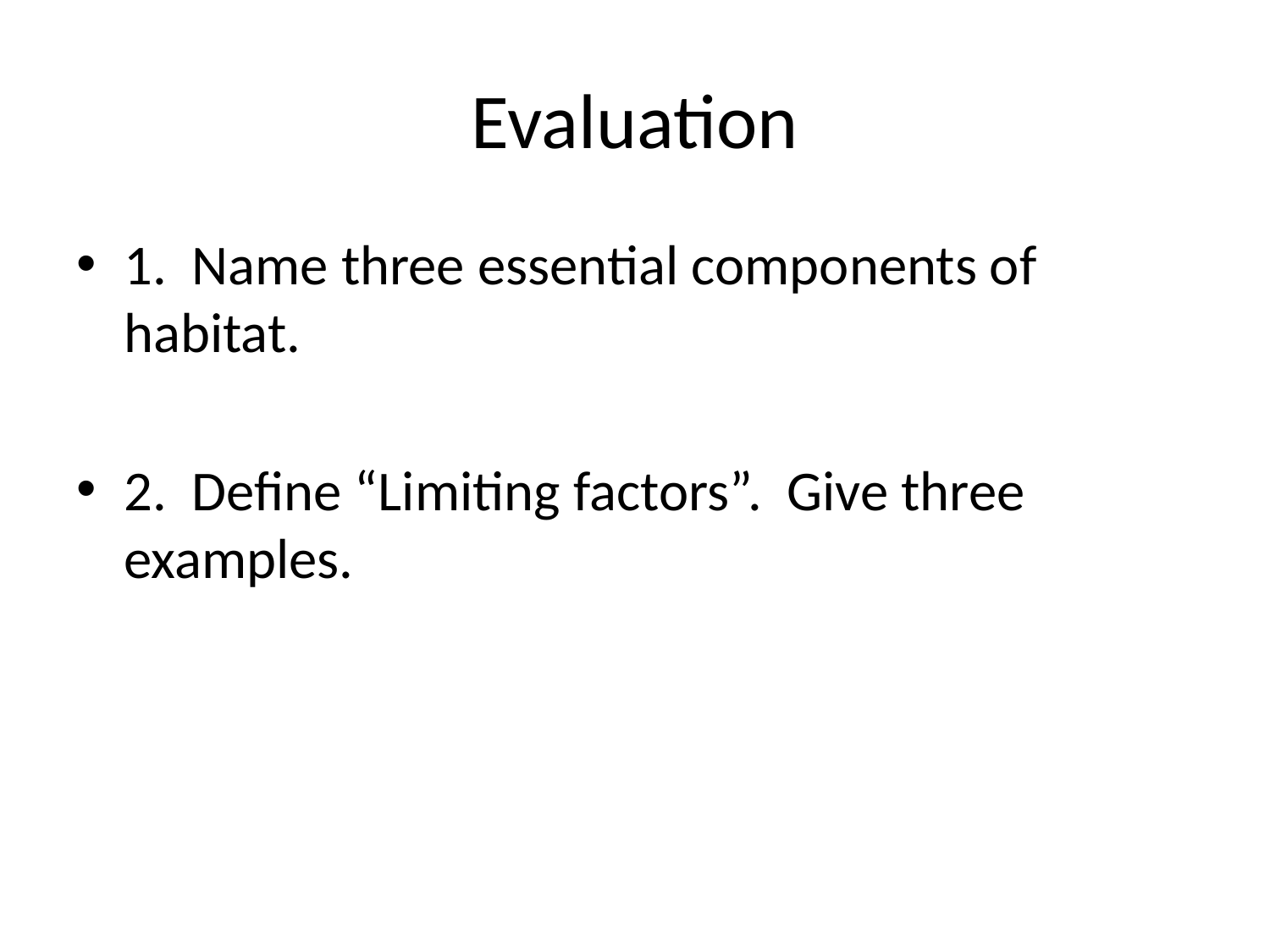

# Evaluation
1.  Name three essential components of habitat.

2.  Define “Limiting factors”.  Give three examples.